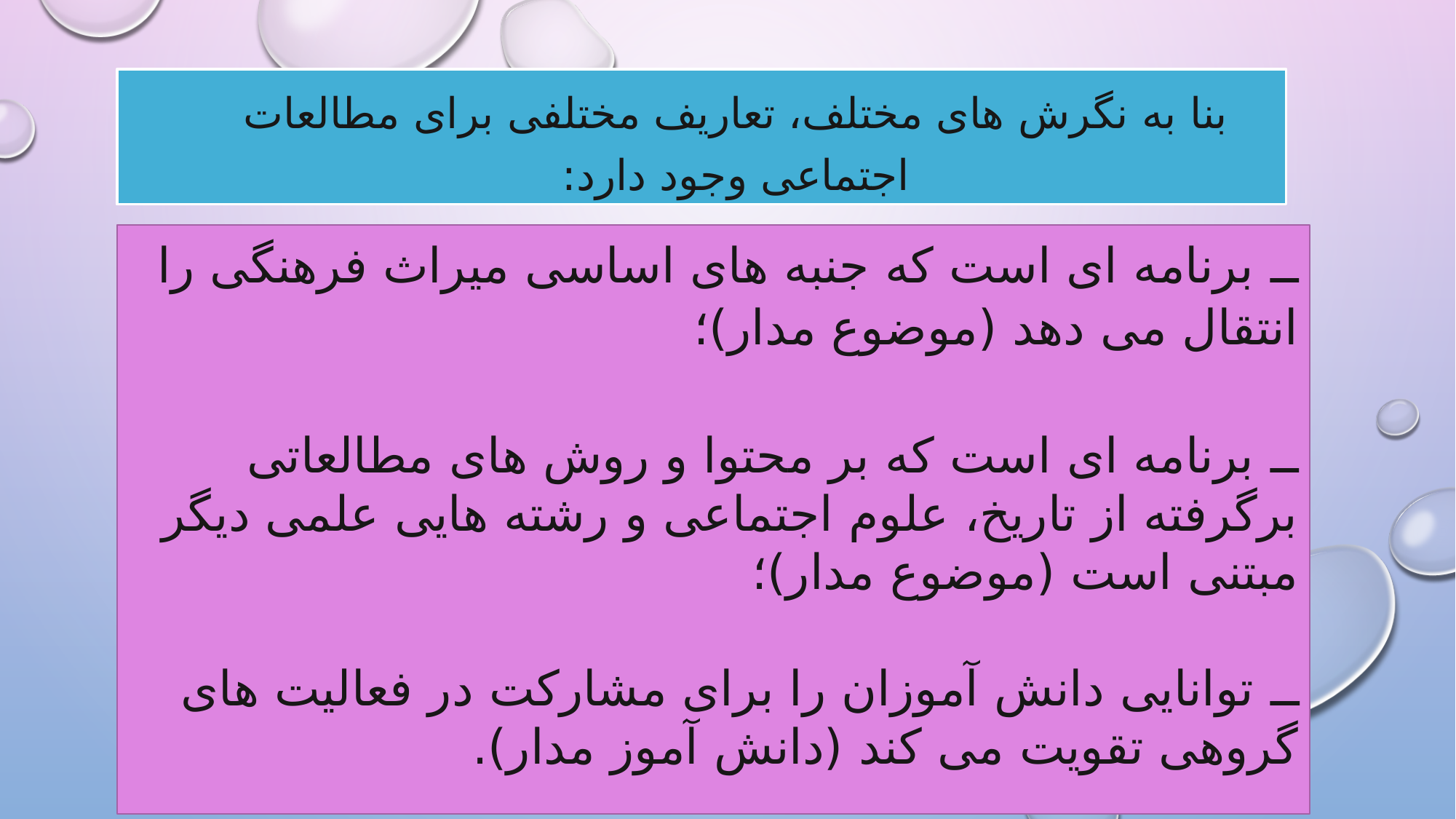

بنا به نگرش های مختلف، تعاريف مختلفی برای مطالعات اجتماعی وجود دارد:
ــ برنامه ای است که جنبه های اساسی ميراث فرهنگی را انتقال می دهد (موضوع مدار)؛

ــ برنامه ای است که بر محتوا و روش های مطالعاتی برگرفته از تاريخ، علوم اجتماعی و رشته هايی علمی ديگر مبتنی است (موضوع مدار)؛

ــ توانايی دانش آموزان را برای مشارکت در فعاليت های گروهی تقويت می کند (دانش آموز مدار).